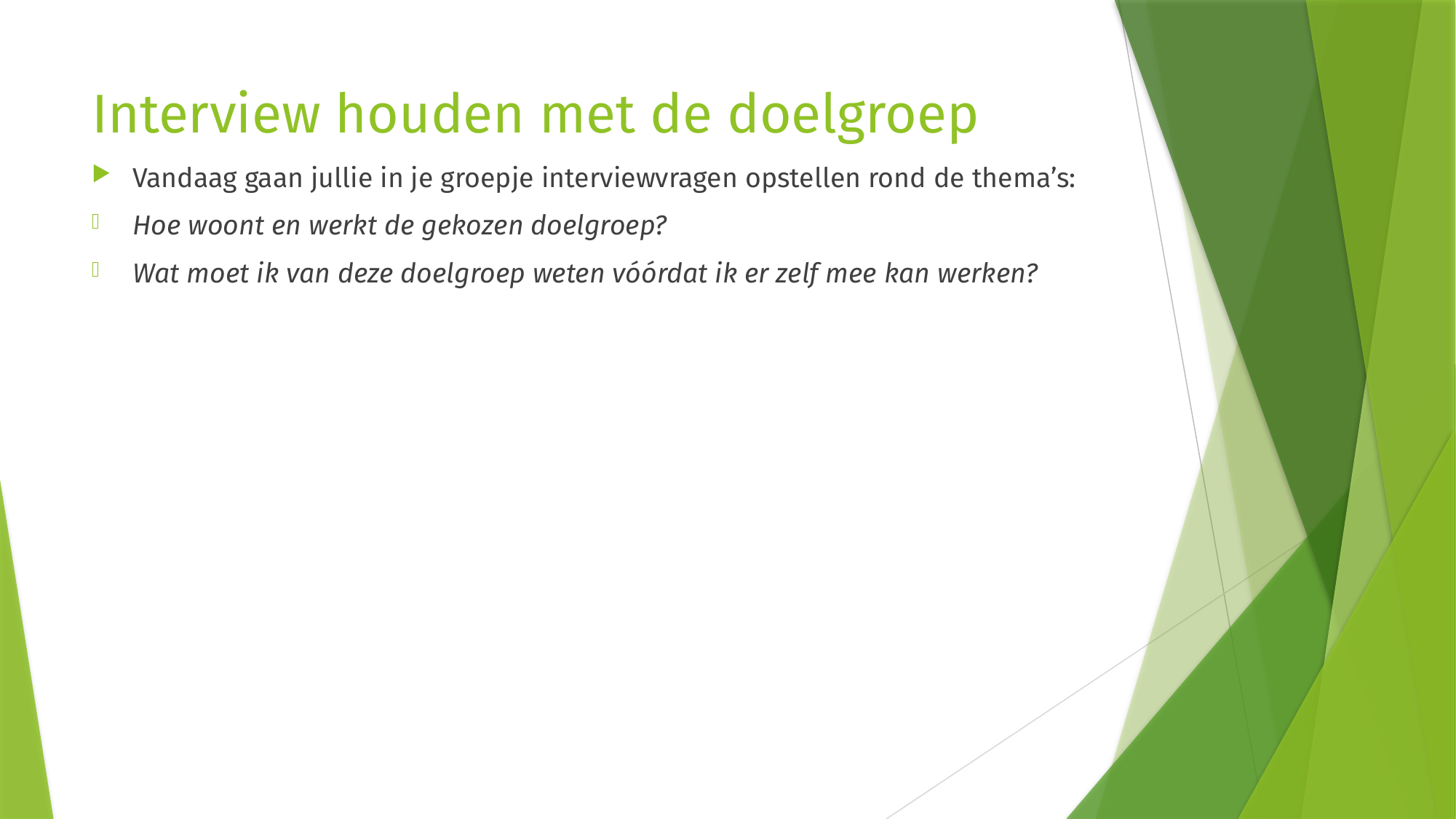

# Interview houden met de doelgroep
Vandaag gaan jullie in je groepje interviewvragen opstellen rond de thema’s:
Hoe woont en werkt de gekozen doelgroep?
Wat moet ik van deze doelgroep weten vóórdat ik er zelf mee kan werken?